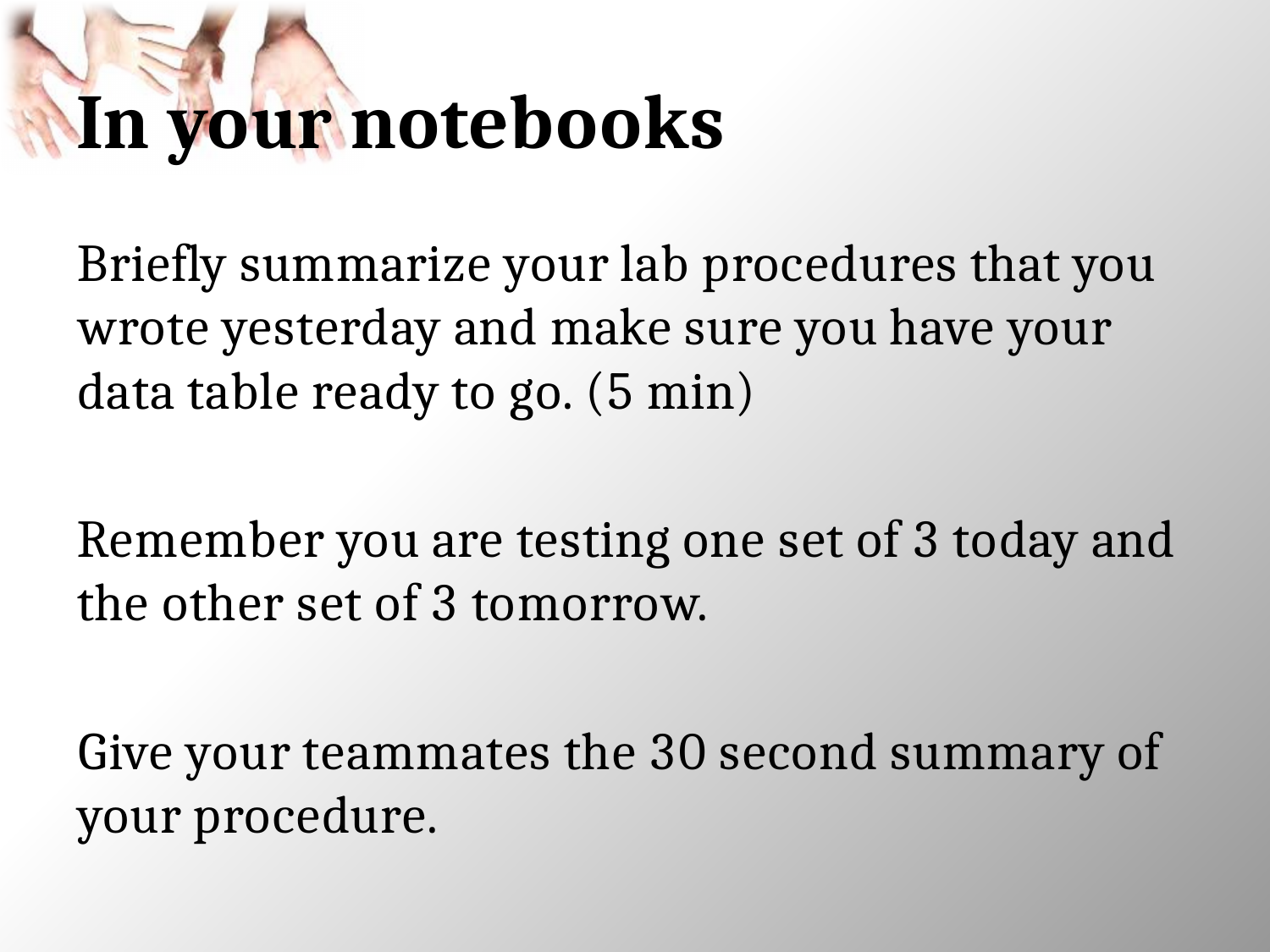

# In your notebooks
Briefly summarize your lab procedures that you wrote yesterday and make sure you have your data table ready to go. (5 min)

Remember you are testing one set of 3 today and the other set of 3 tomorrow.

Give your teammates the 30 second summary of your procedure.